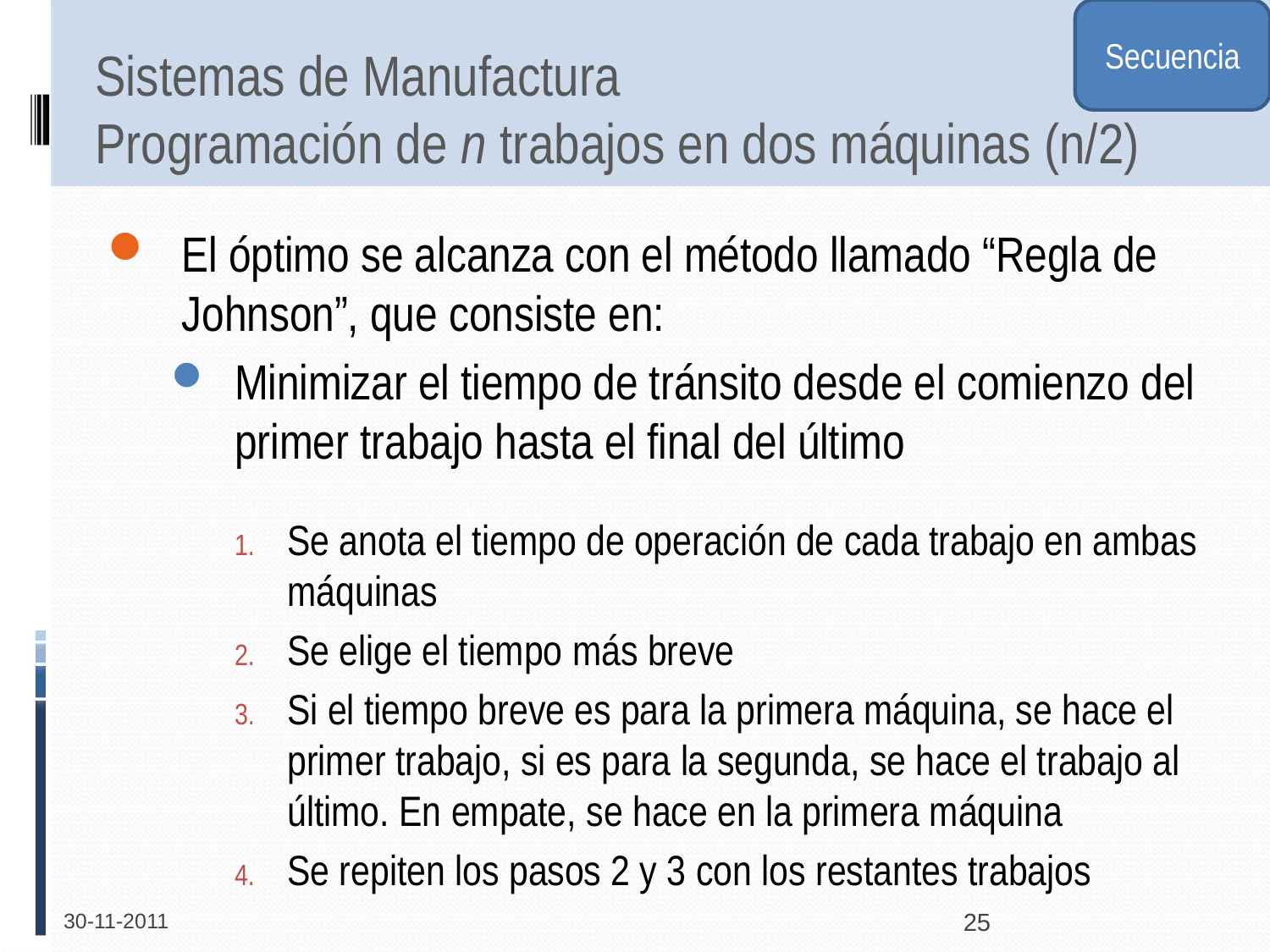

Secuencia
# Sistemas de Manufactura Programación de n trabajos en dos máquinas (n/2)
El óptimo se alcanza con el método llamado “Regla de Johnson”, que consiste en:
Minimizar el tiempo de tránsito desde el comienzo del primer trabajo hasta el final del último

Se anota el tiempo de operación de cada trabajo en ambas máquinas
Se elige el tiempo más breve
Si el tiempo breve es para la primera máquina, se hace el primer trabajo, si es para la segunda, se hace el trabajo al último. En empate, se hace en la primera máquina
Se repiten los pasos 2 y 3 con los restantes trabajos
30-11-2011
25